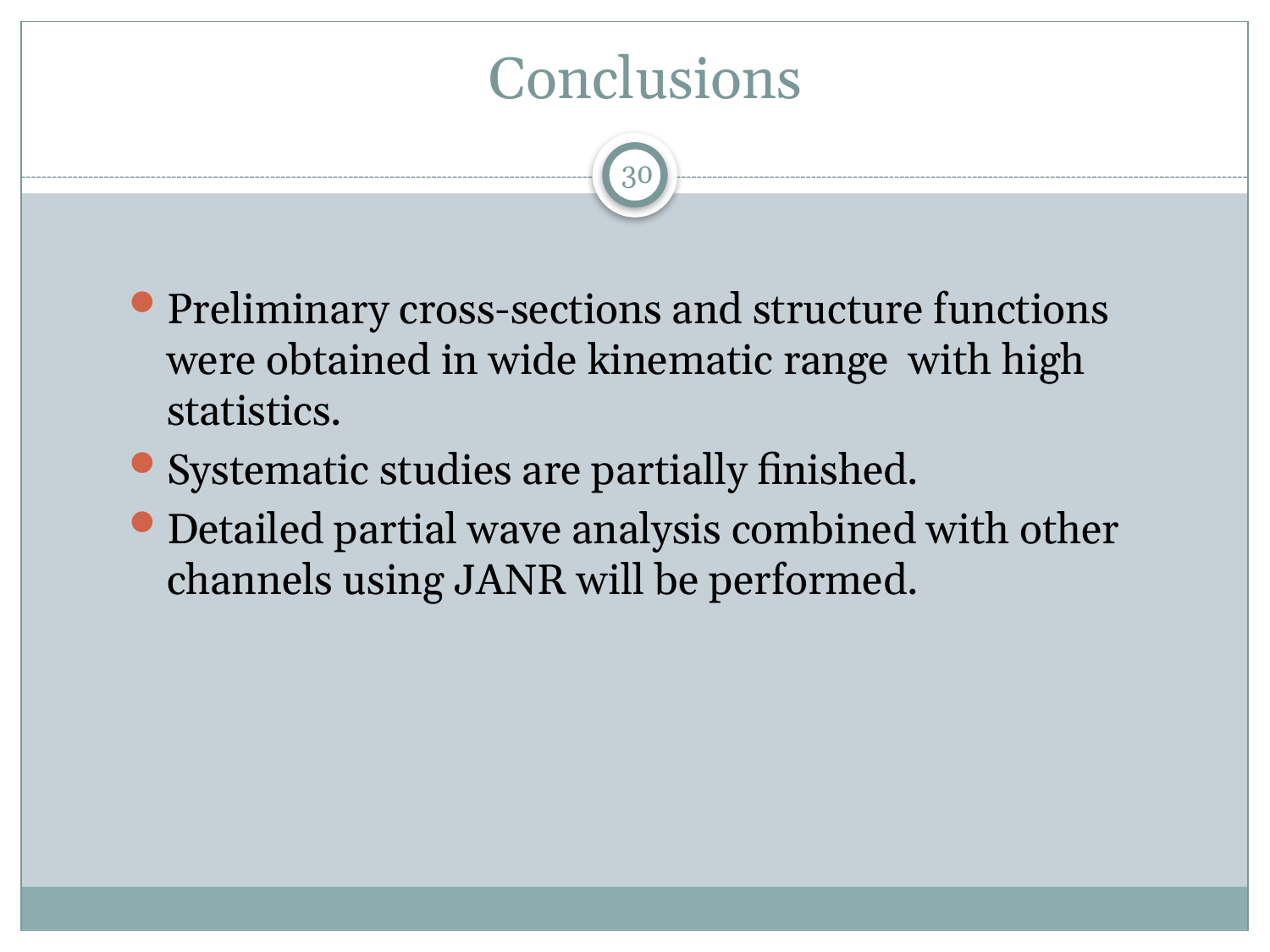

# Conclusions
30
Preliminary cross-sections and structure functions were obtained in wide kinematic range  with high statistics.
Systematic studies are partially finished.
Detailed partial wave analysis combined with other channels using JANR will be performed.